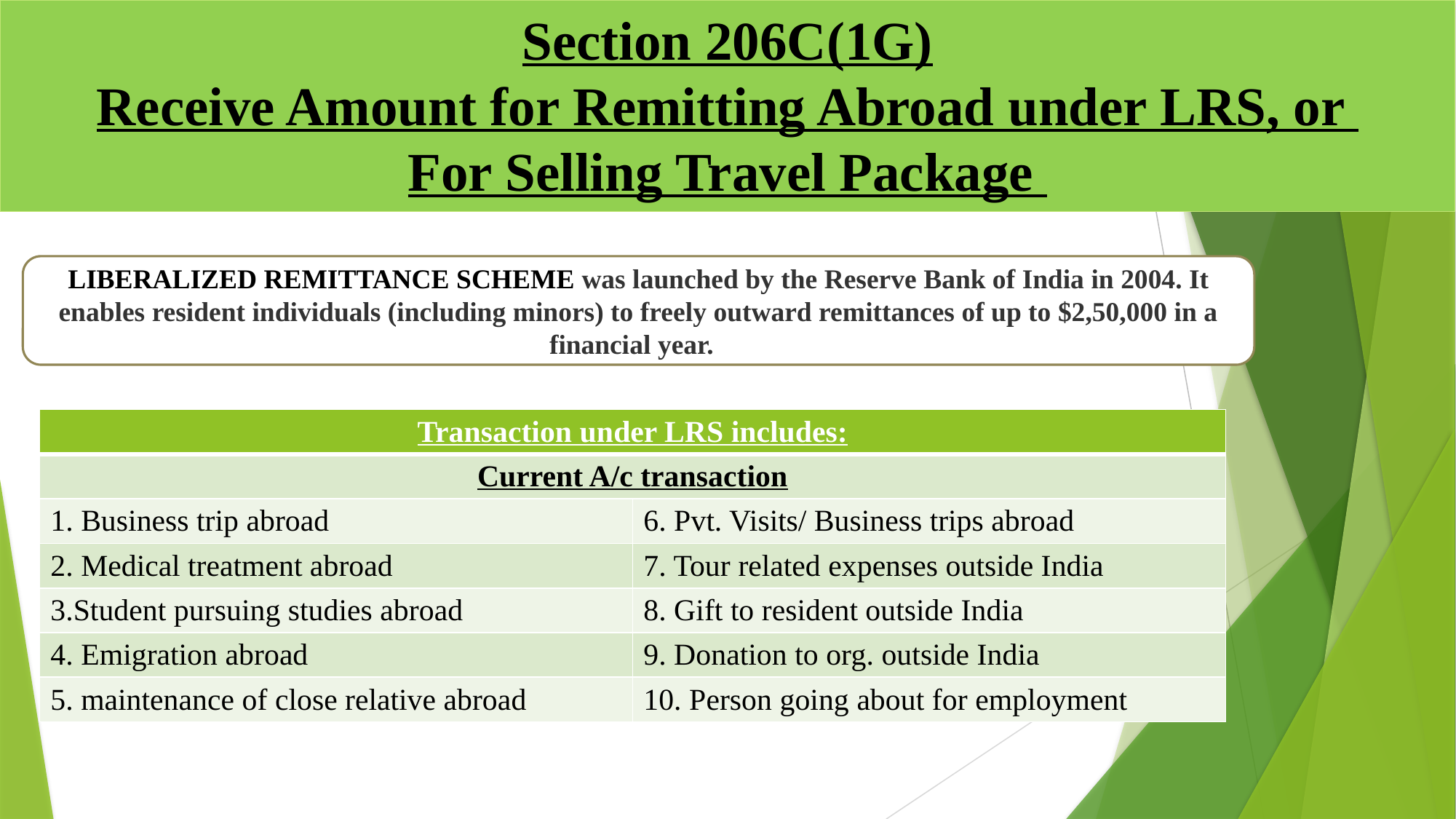

# Section 206C(1G) Receive Amount for Remitting Abroad under LRS, or For Selling Travel Package
LIBERALIZED REMITTANCE SCHEME was launched by the Reserve Bank of India in 2004. It enables resident individuals (including minors) to freely outward remittances of up to $2,50,000 in a financial year.
| Transaction under LRS includes: |  |
| --- | --- |
| Current A/c transaction | Current A/c transaction |
| 1. Business trip abroad | 6. Pvt. Visits/ Business trips abroad |
| 2. Medical treatment abroad | 7. Tour related expenses outside India |
| 3.Student pursuing studies abroad | 8. Gift to resident outside India |
| 4. Emigration abroad | 9. Donation to org. outside India |
| 5. maintenance of close relative abroad | 10. Person going about for employment |